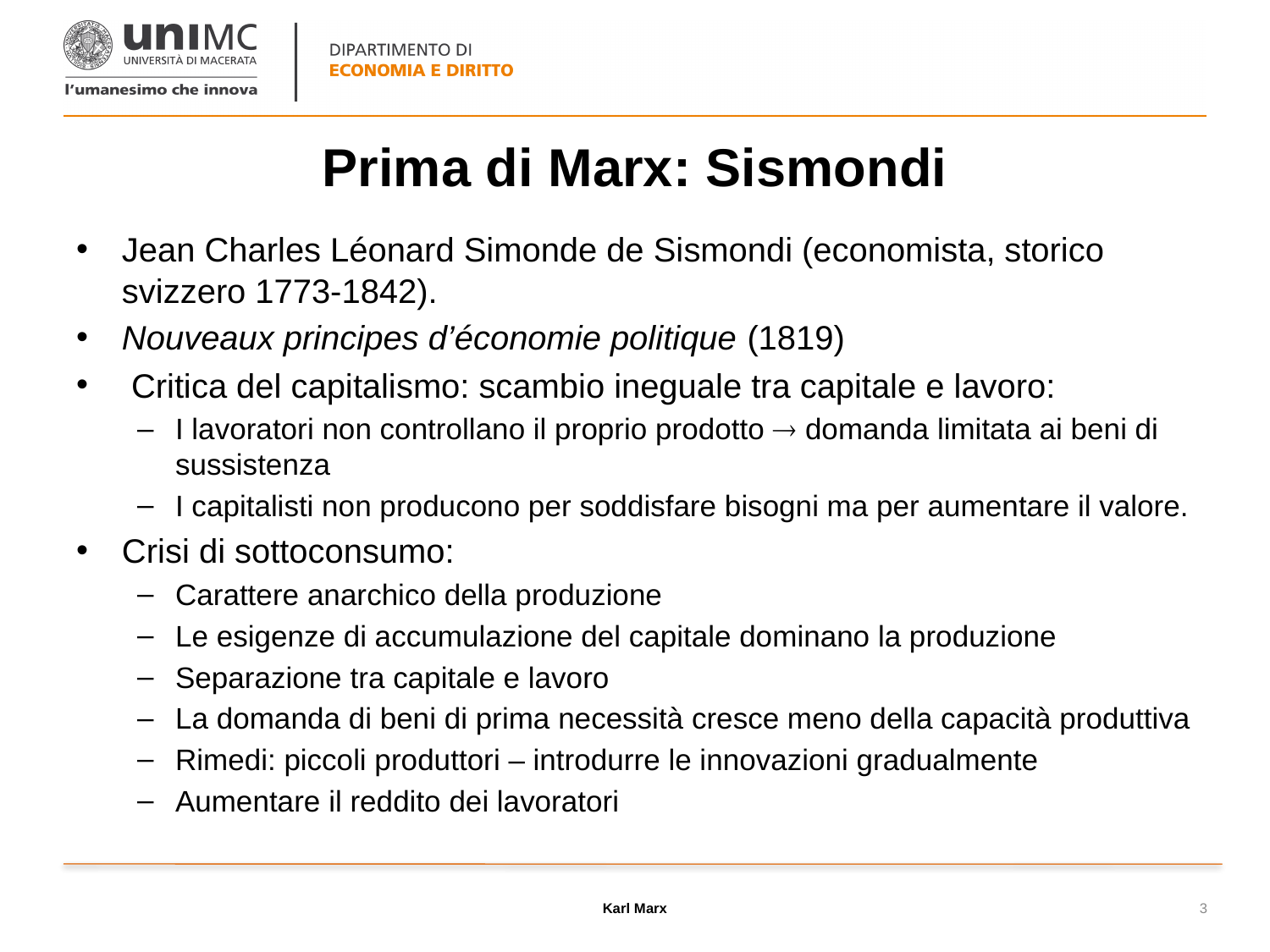

# Prima di Marx: Sismondi
Jean Charles Léonard Simonde de Sismondi (economista, storico svizzero 1773-1842).
Nouveaux principes d’économie politique (1819)
 Critica del capitalismo: scambio ineguale tra capitale e lavoro:
I lavoratori non controllano il proprio prodotto → domanda limitata ai beni di sussistenza
I capitalisti non producono per soddisfare bisogni ma per aumentare il valore.
Crisi di sottoconsumo:
Carattere anarchico della produzione
Le esigenze di accumulazione del capitale dominano la produzione
Separazione tra capitale e lavoro
La domanda di beni di prima necessità cresce meno della capacità produttiva
Rimedi: piccoli produttori – introdurre le innovazioni gradualmente
Aumentare il reddito dei lavoratori

Karl Marx
3